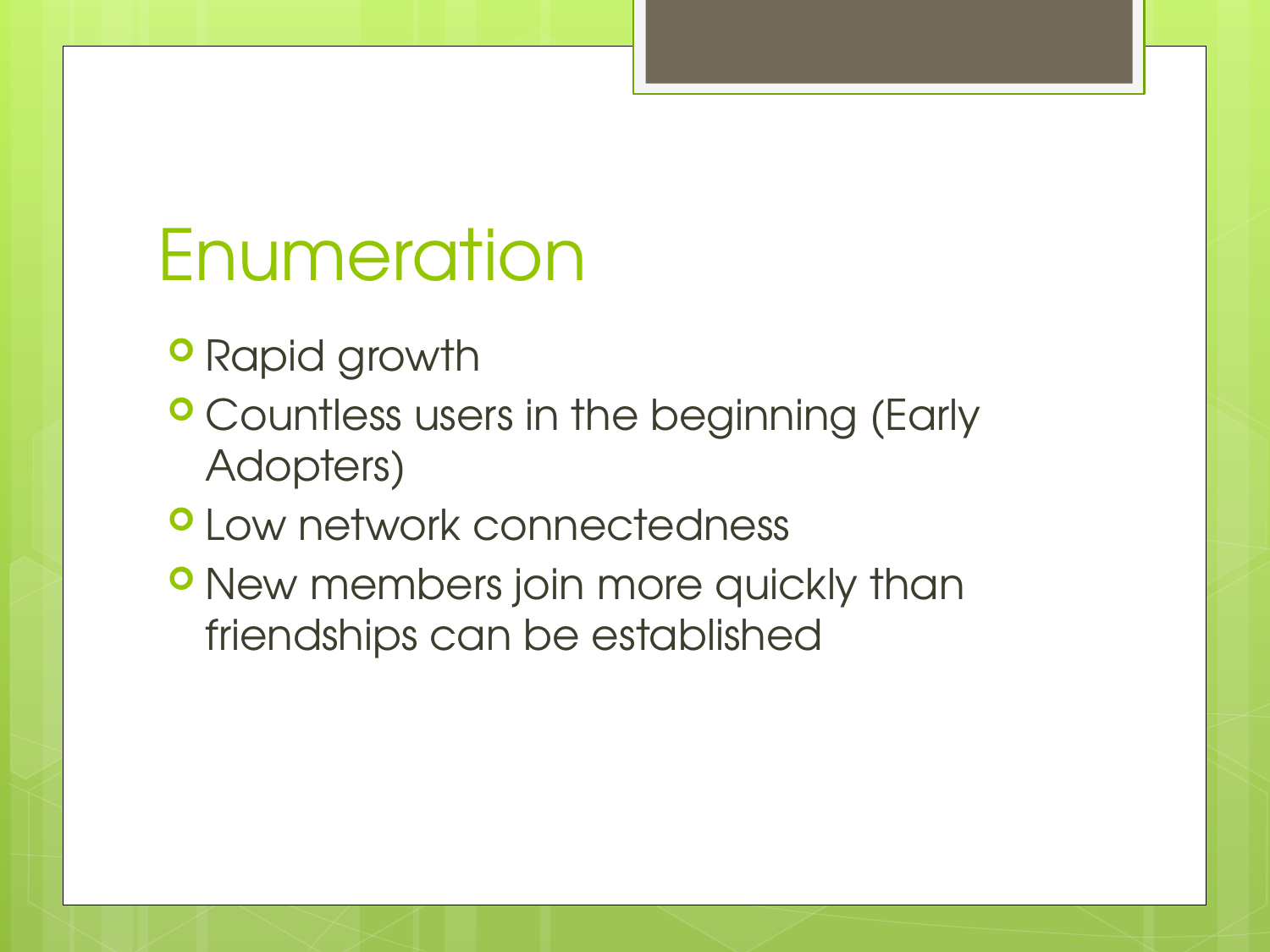

# Enumeration
Rapid growth
Countless users in the beginning (Early Adopters)
Low network connectedness
New members join more quickly than friendships can be established